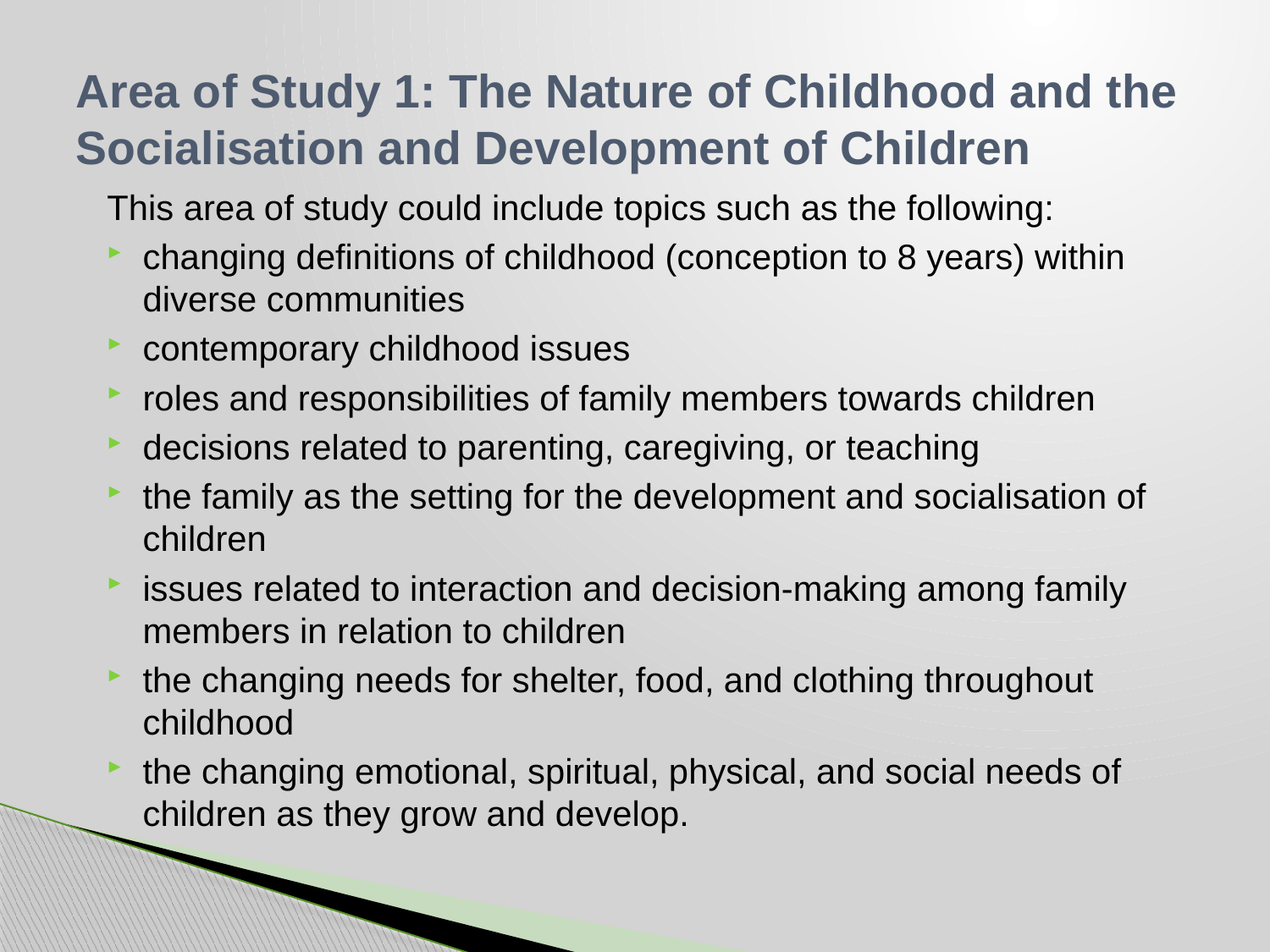

# Area of Study 1: The Nature of Childhood and the Socialisation and Development of Children
This area of study could include topics such as the following:
changing definitions of childhood (conception to 8 years) within diverse communities
contemporary childhood issues
roles and responsibilities of family members towards children
decisions related to parenting, caregiving, or teaching
the family as the setting for the development and socialisation of children
issues related to interaction and decision-making among family members in relation to children
the changing needs for shelter, food, and clothing throughout childhood
the changing emotional, spiritual, physical, and social needs of children as they grow and develop.